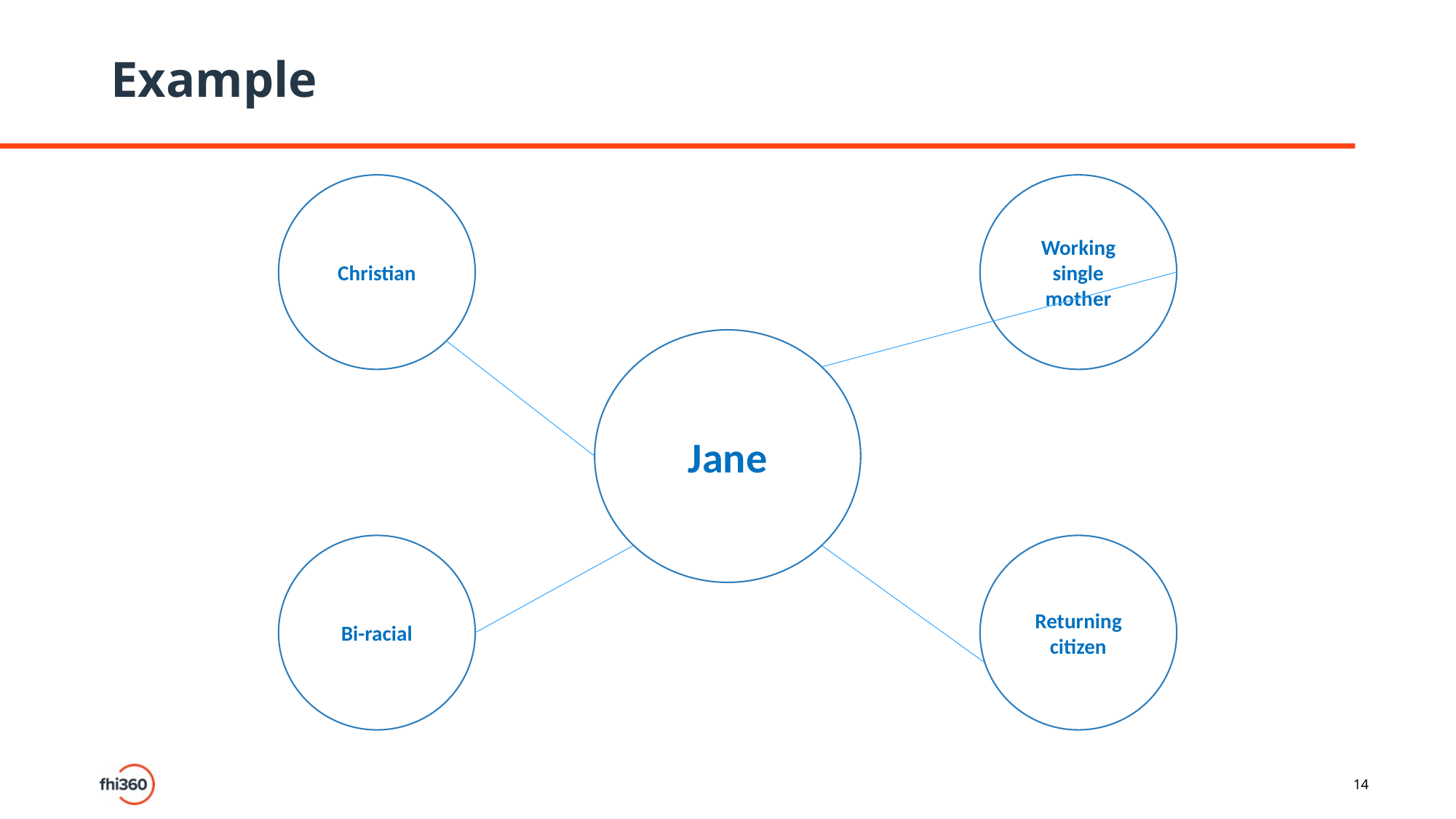

# Example
Christian
Working single mother
Jane
Returning citizen
Bi-racial